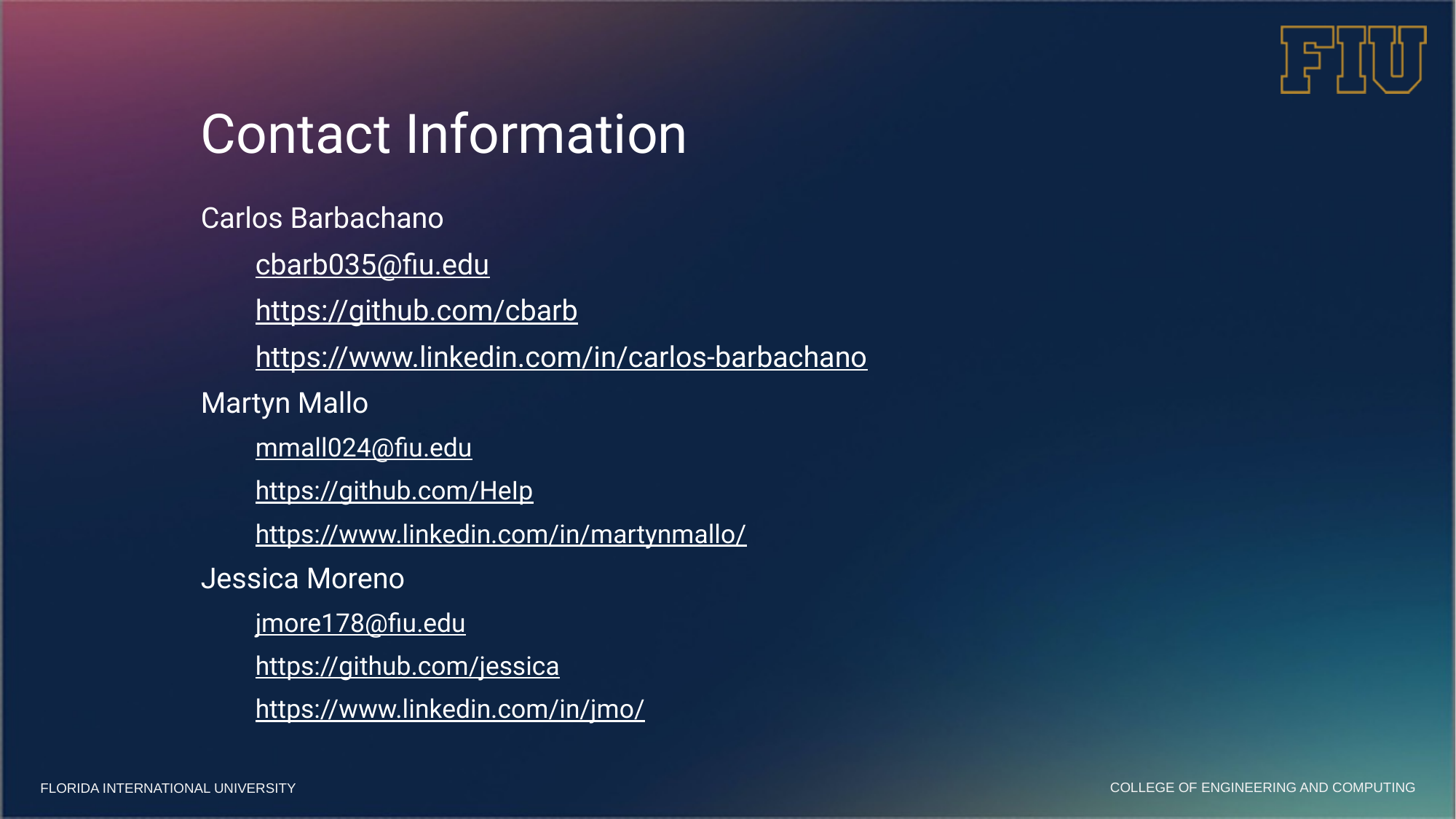

# Contact Information
Carlos Barbachano
cbarb035@fiu.edu
https://github.com/cbarb
https://www.linkedin.com/in/carlos-barbachano
Martyn Mallo
mmall024@fiu.edu
https://github.com/HeIp
https://www.linkedin.com/in/martynmallo/
Jessica Moreno
jmore178@fiu.edu
https://github.com/jessica
https://www.linkedin.com/in/jmo/